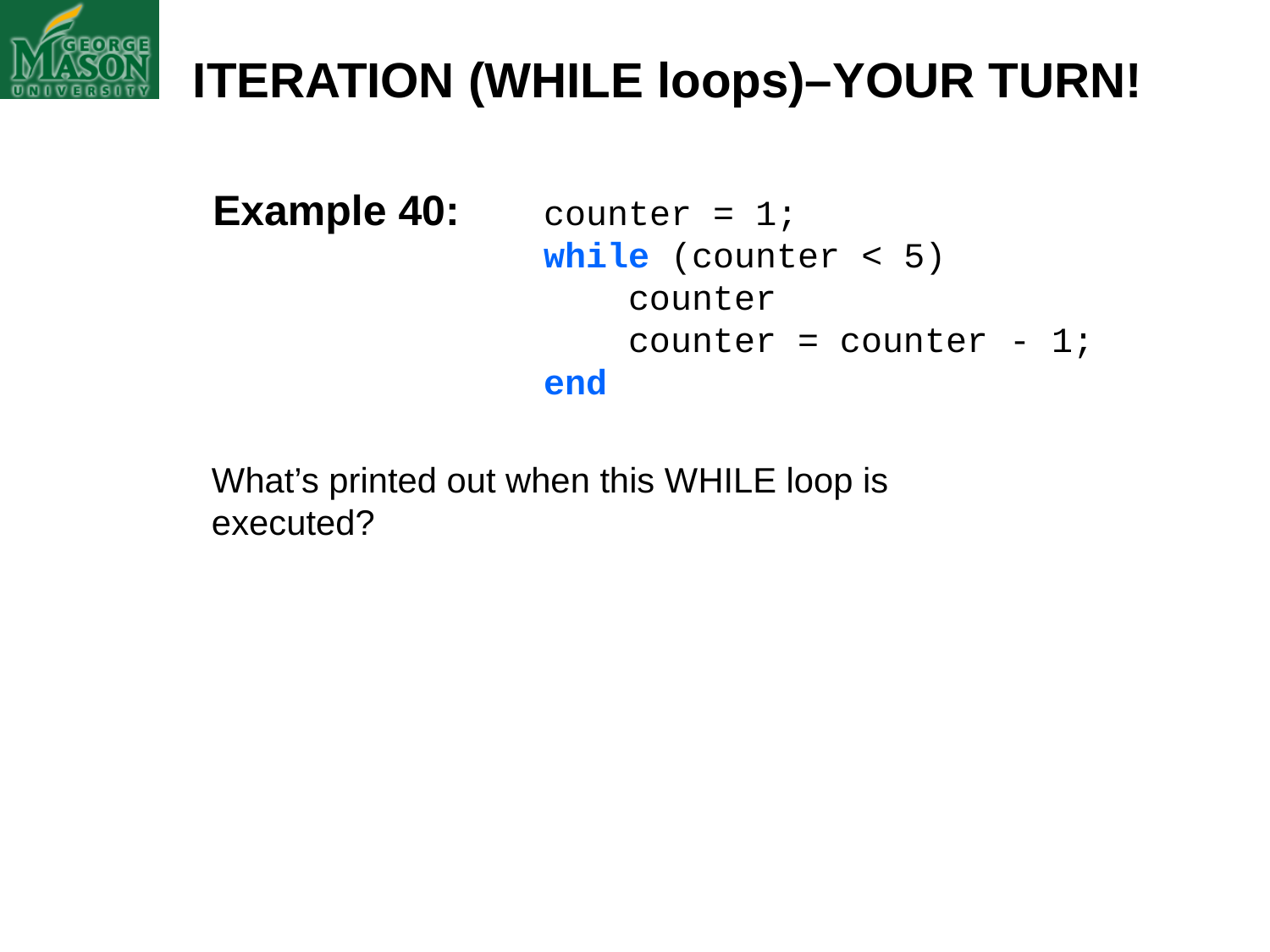

ITERATION (WHILE loops)–YOUR TURN!
Example 40:
counter = 1;
while (counter < 5)
    counter
    counter = counter - 1;
end
What’s printed out when this WHILE loop is executed?